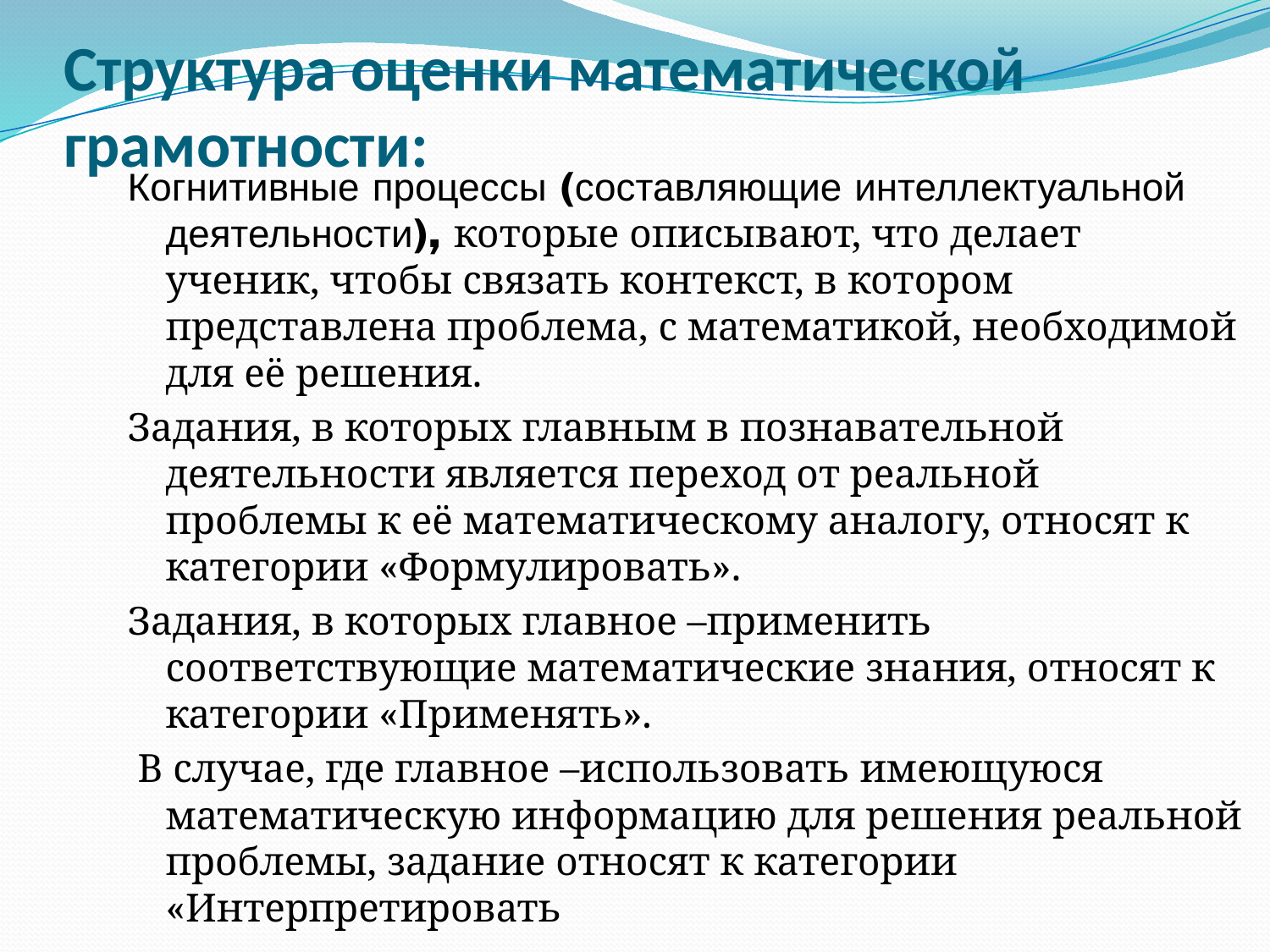

# Структура оценки математической грамотности:
Когнитивные процессы (составляющие интеллектуальной деятельности), которые описывают, что делает ученик, чтобы связать контекст, в котором представлена проблема, с математикой, необходимой для её решения.
Задания, в которых главным в познавательной деятельности является переход от реальной проблемы к её математическому аналогу, относят к категории «Формулировать».
Задания, в которых главное –применить соответствующие математические знания, относят к категории «Применять».
 В случае, где главное –использовать имеющуюся математическую информацию для решения реальной проблемы, задание относят к категории «Интерпретировать